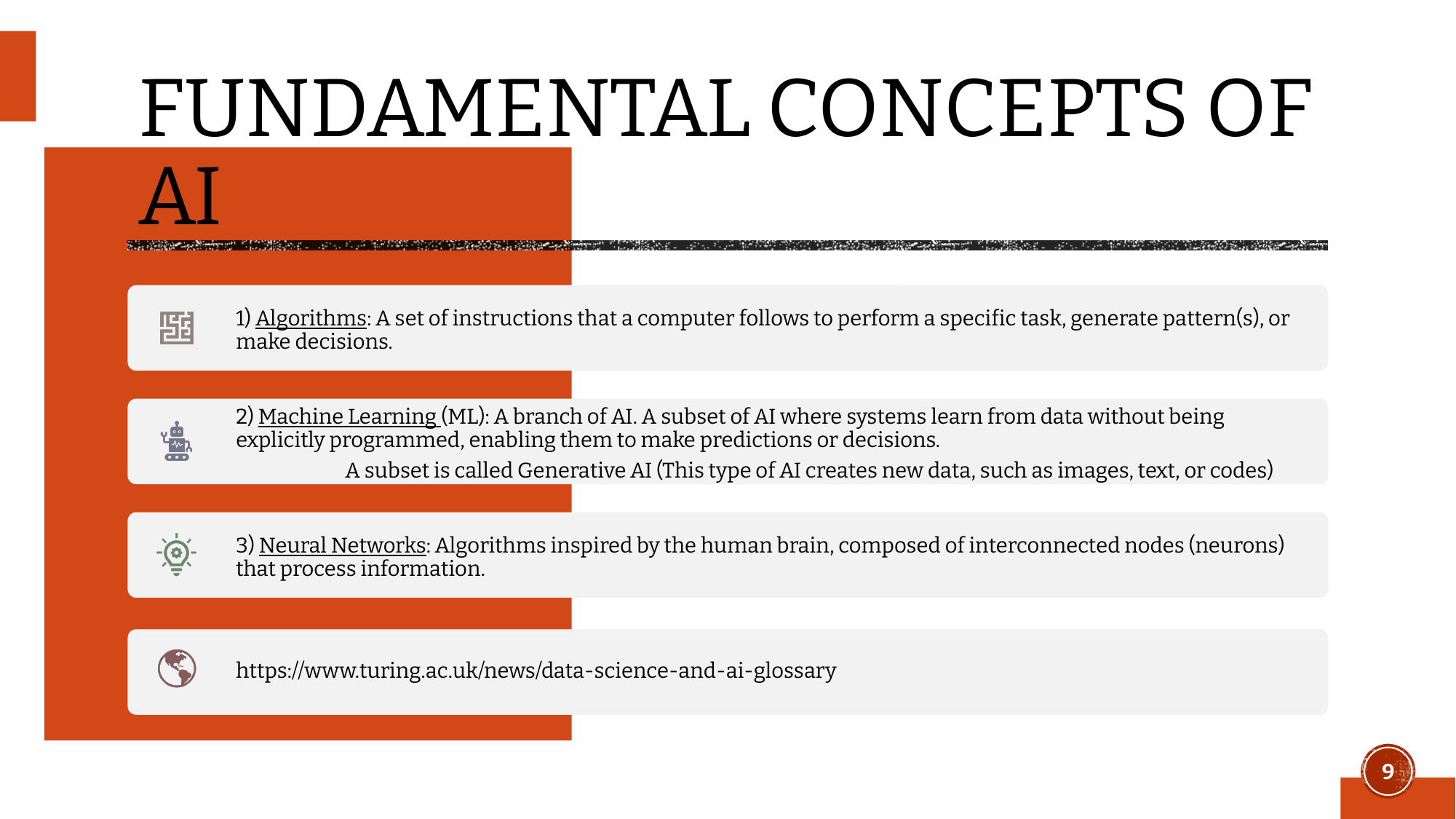

# Fundamental Concepts of AI

1) Algorithms: A set of instructions that a computer follows to perform a specific task, generate pattern(s), or make decisions.
2) Machine Learning (ML): A branch of AI. A subset of AI where systems learn from data without being explicitly programmed, enabling them to make predictions or decisions.
	A subset is called Generative AI (This type of AI creates new data, such as images, text, or codes)
3) Neural Networks: Algorithms inspired by the human brain, composed of interconnected nodes (neurons) that process information.
https://www.turing.ac.uk/news/data-science-and-ai-glossary

9